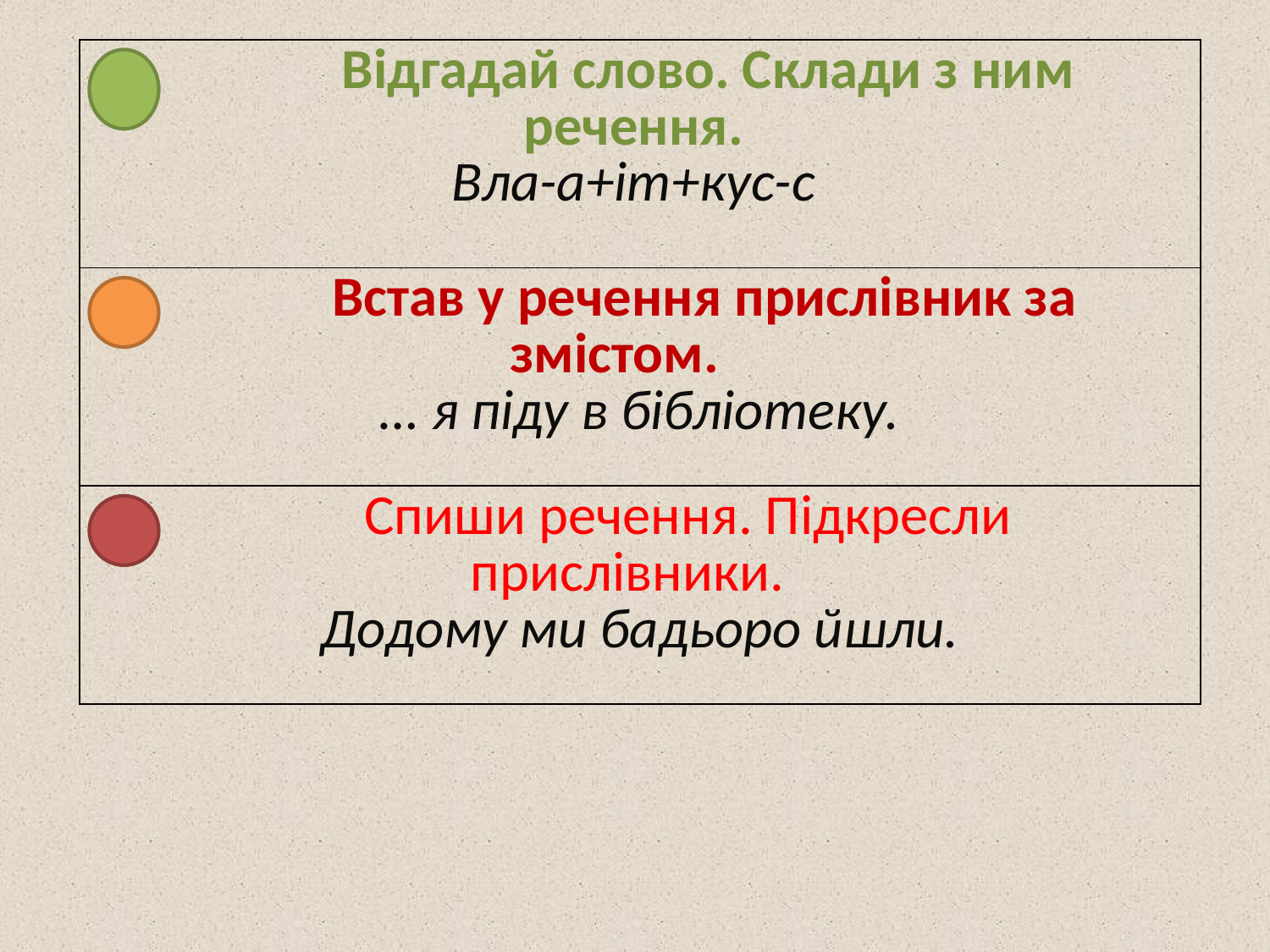

| Відгадай слово. Склади з ним речення. Вла-а+іт+кус-с |
| --- |
| Встав у речення прислівник за змістом. … я піду в бібліотеку. |
| Спиши речення. Підкресли прислівники. Додому ми бадьоро йшли. |